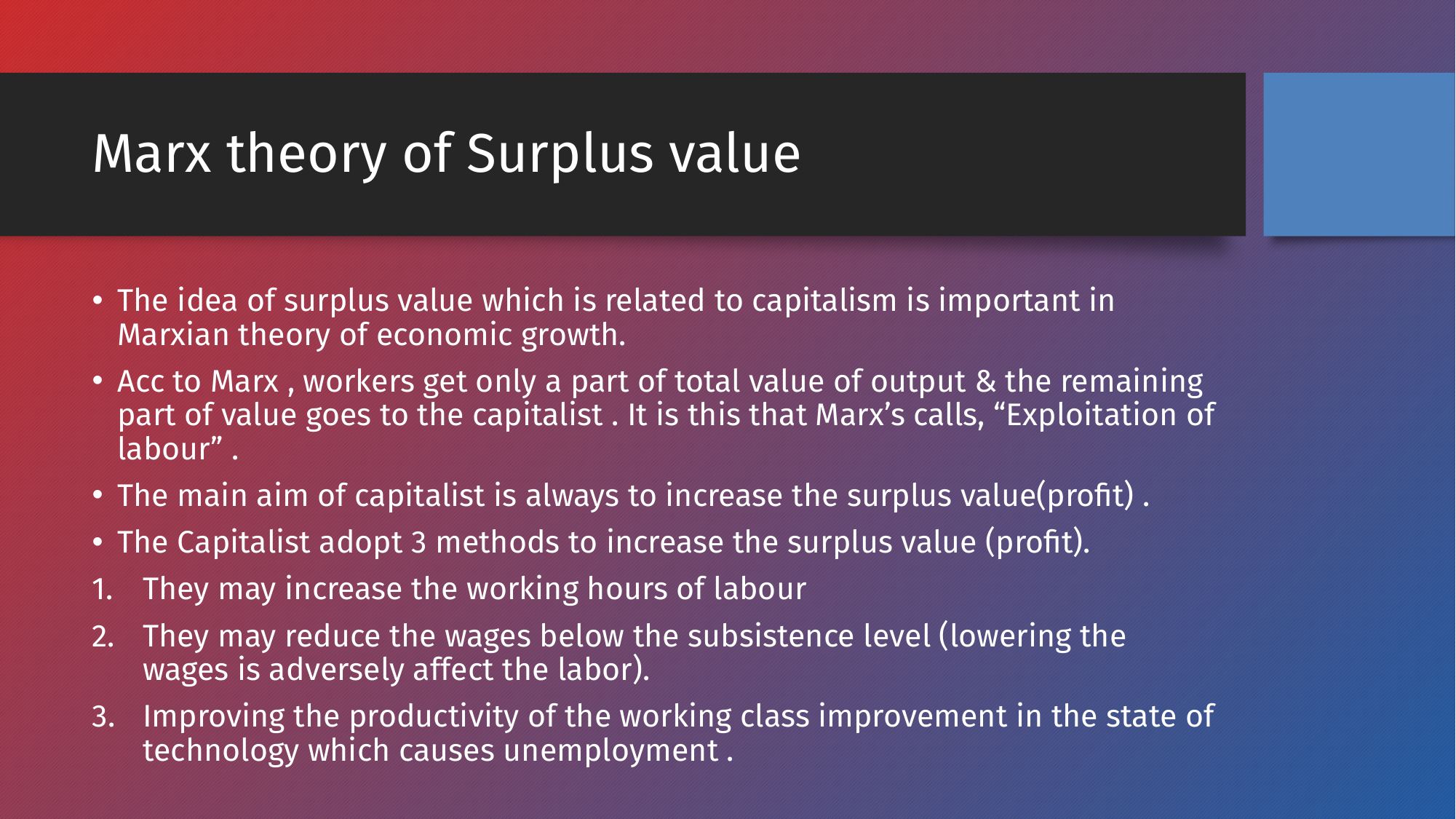

# Marx theory of Surplus value
The idea of surplus value which is related to capitalism is important in Marxian theory of economic growth.
Acc to Marx , workers get only a part of total value of output & the remaining part of value goes to the capitalist . It is this that Marx’s calls, “Exploitation of labour” .
The main aim of capitalist is always to increase the surplus value(profit) .
The Capitalist adopt 3 methods to increase the surplus value (profit).
They may increase the working hours of labour
They may reduce the wages below the subsistence level (lowering the wages is adversely affect the labor).
Improving the productivity of the working class improvement in the state of technology which causes unemployment .